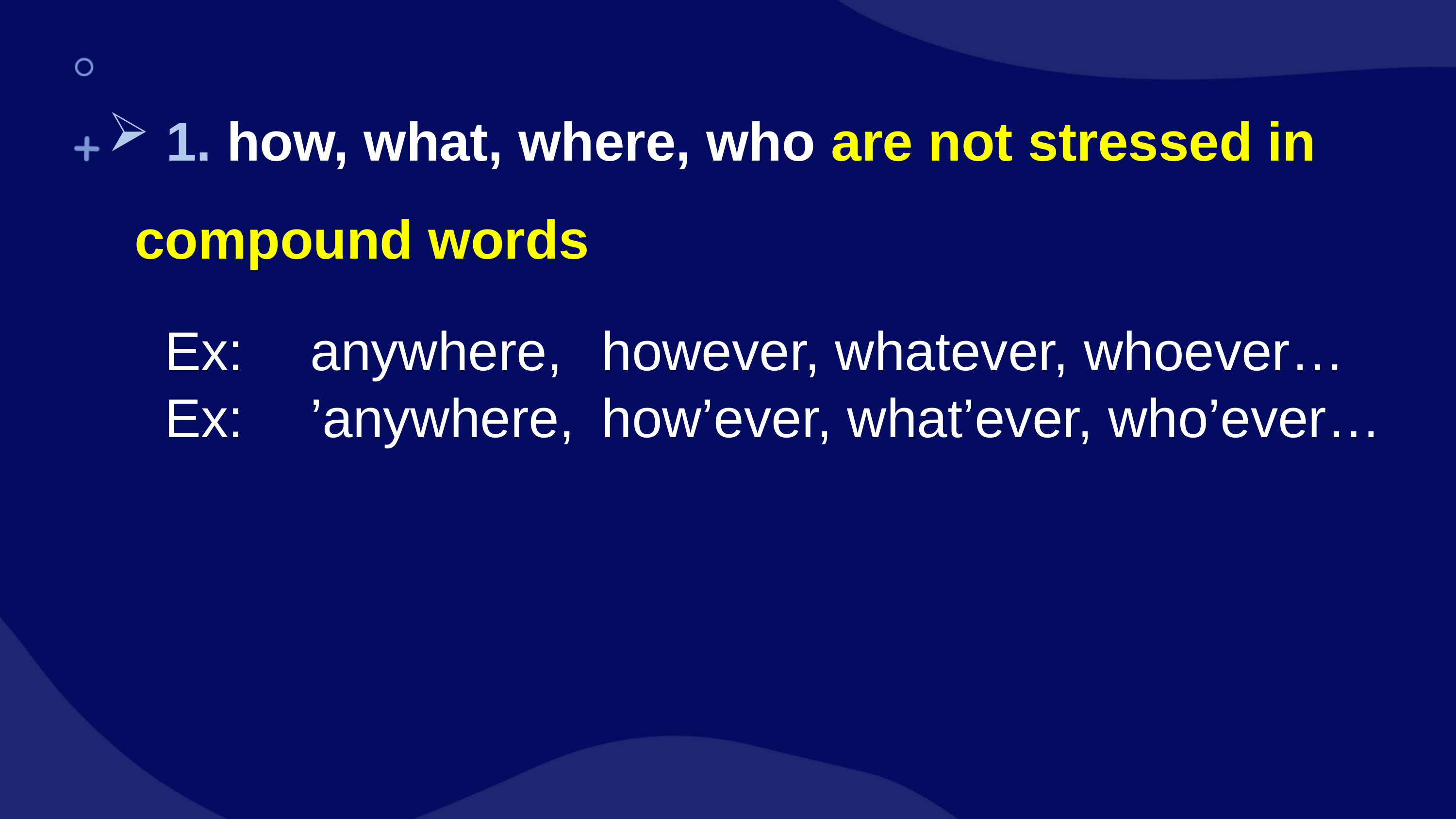

1. how, what, where, who are not stressed in compound words
Ex: 	anywhere, 	however, whatever, whoever…
Ex: 	’anywhere, 	how’ever, what’ever, who’ever…